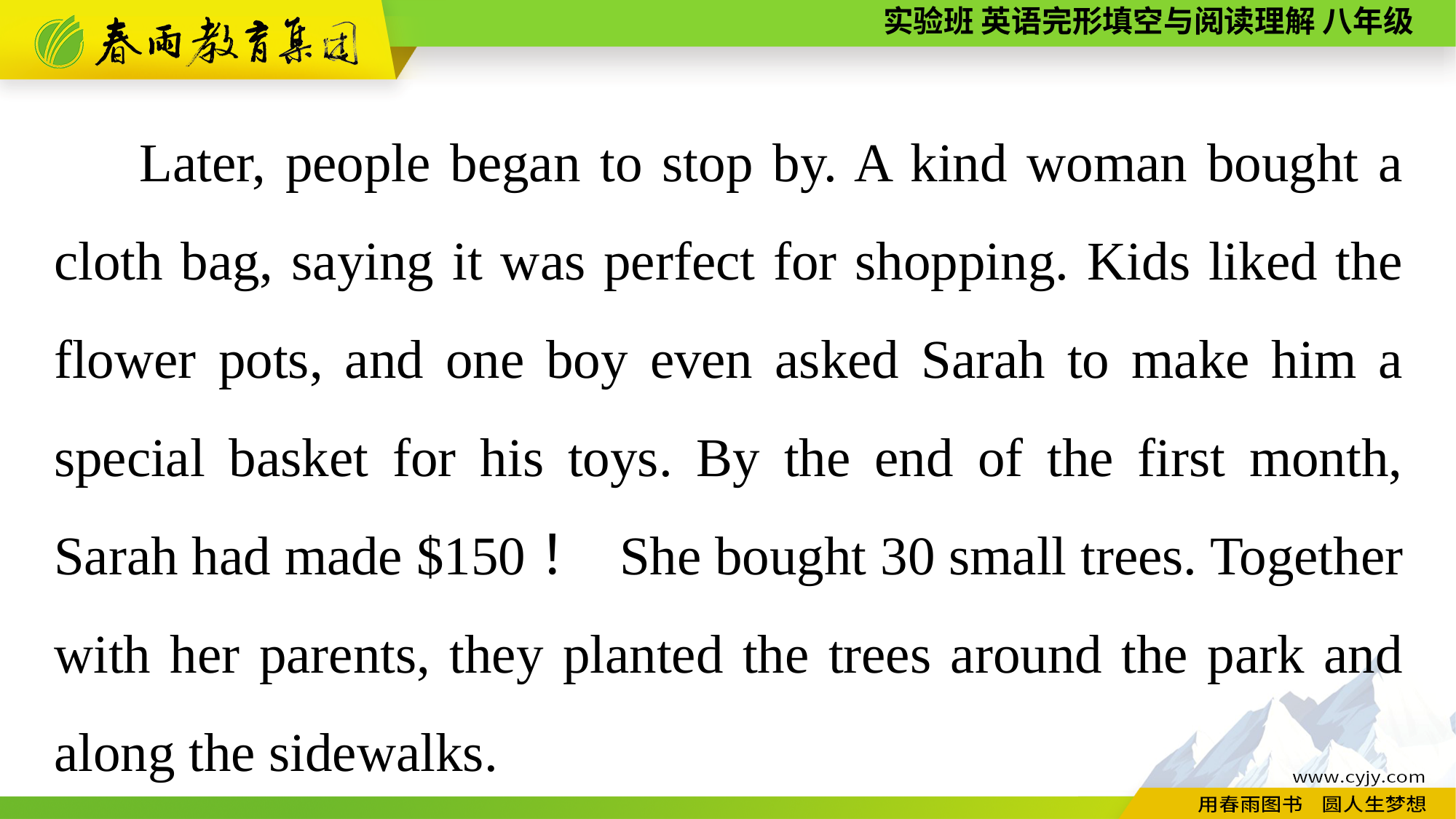

Later, people began to stop by. A kind woman bought a cloth bag, saying it was perfect for shopping. Kids liked the flower pots, and one boy even asked Sarah to make him a special basket for his toys. By the end of the first month, Sarah had made $150！ She bought 30 small trees. Together with her parents, they planted the trees around the park and along the sidewalks.